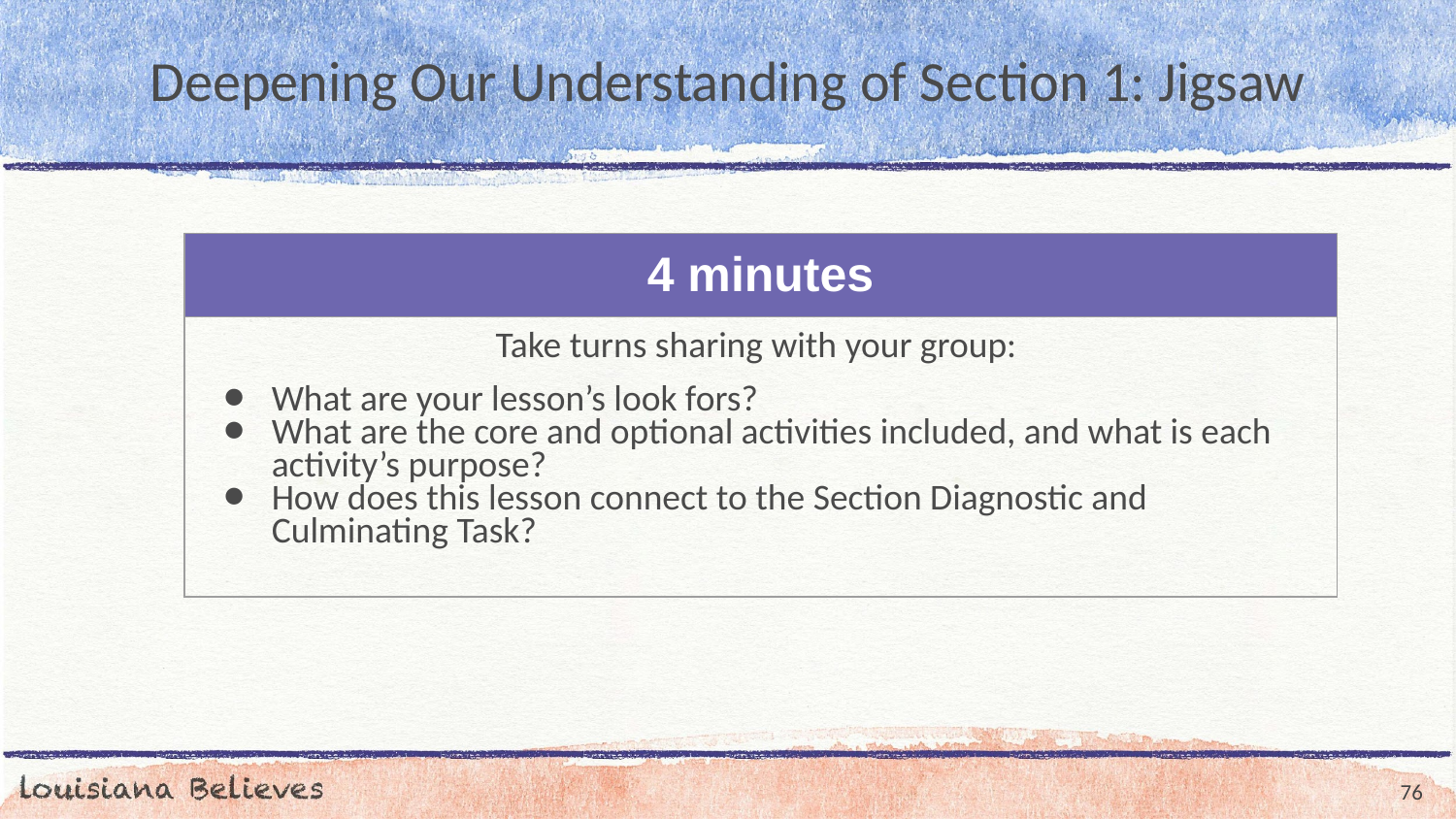

# Deepening Our Understanding of Section 1: Jigsaw
| 4 minutes |
| --- |
| Take turns sharing with your group: What are your lesson’s look fors? What are the core and optional activities included, and what is each activity’s purpose? How does this lesson connect to the Section Diagnostic and Culminating Task? |